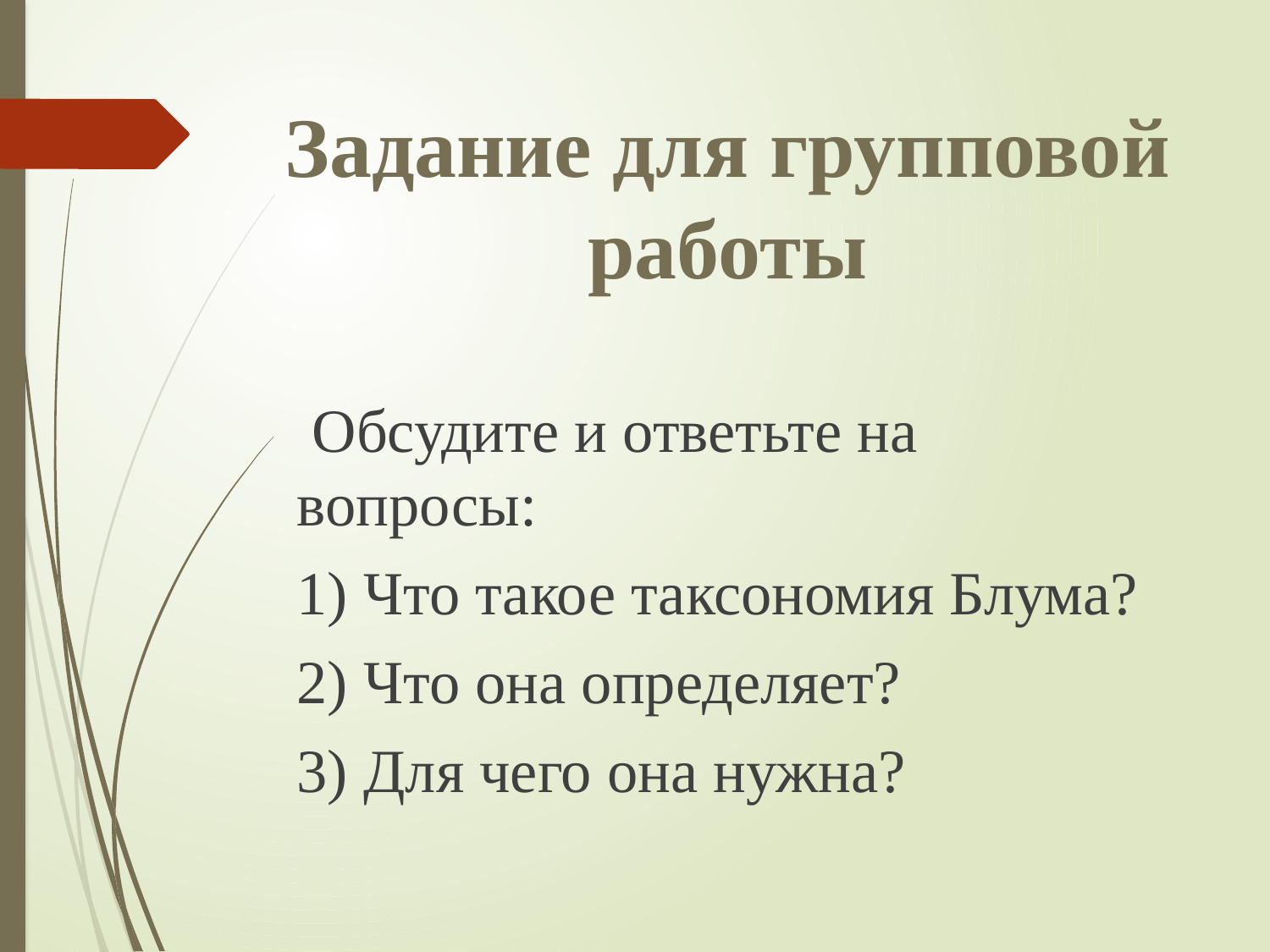

# Задание для групповой работы

 Обсудите и ответьте на вопросы:
1) Что такое таксономия Блума?
2) Что она определяет?
3) Для чего она нужна?